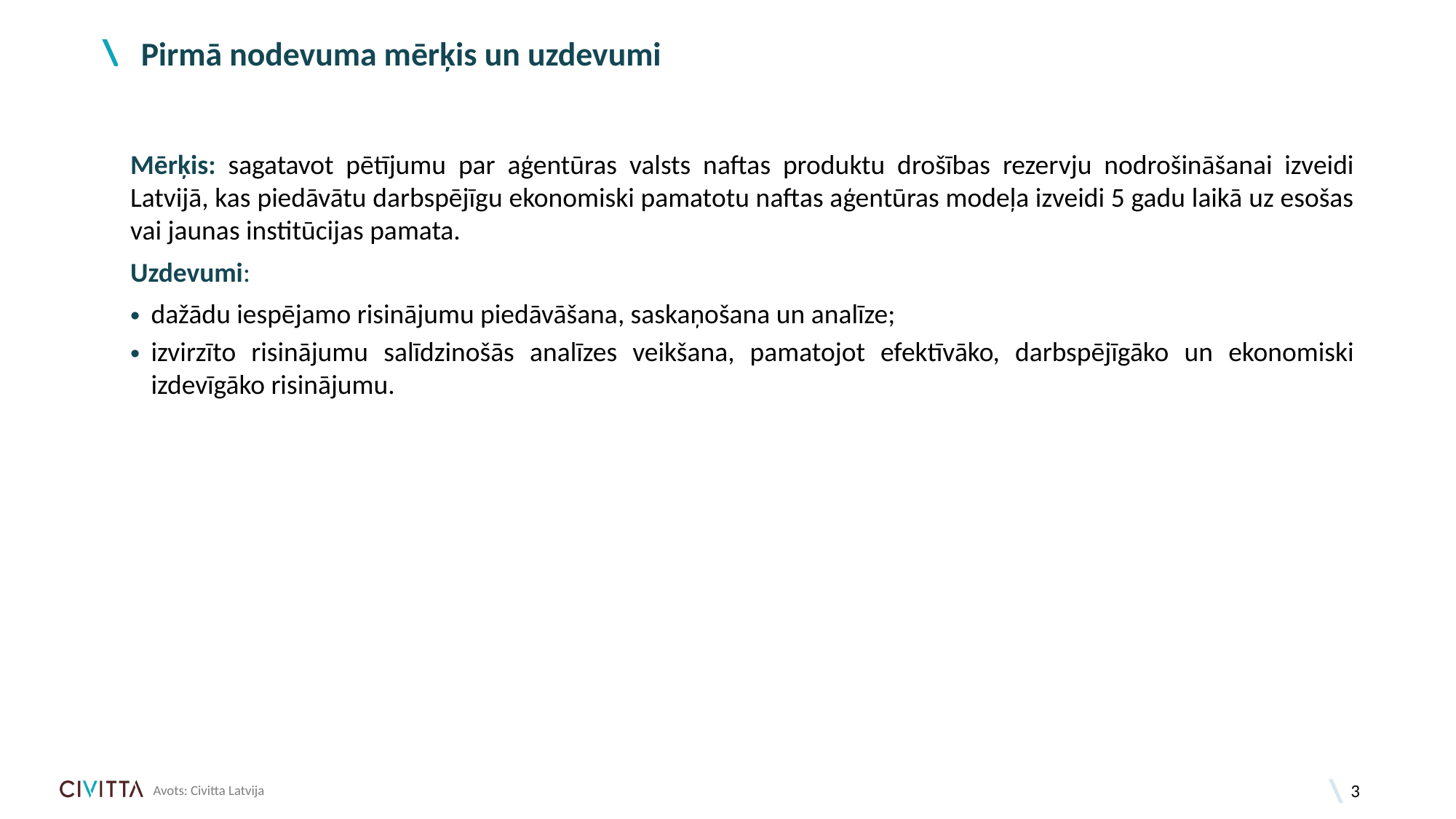

# Pirmā nodevuma mērķis un uzdevumi
Mērķis: sagatavot pētījumu par aģentūras valsts naftas produktu drošības rezervju nodrošināšanai izveidi Latvijā, kas piedāvātu darbspējīgu ekonomiski pamatotu naftas aģentūras modeļa izveidi 5 gadu laikā uz esošas vai jaunas institūcijas pamata.
Uzdevumi:
dažādu iespējamo risinājumu piedāvāšana, saskaņošana un analīze;
izvirzīto risinājumu salīdzinošās analīzes veikšana, pamatojot efektīvāko, darbspējīgāko un ekonomiski izdevīgāko risinājumu.
Avots: Civitta Latvija